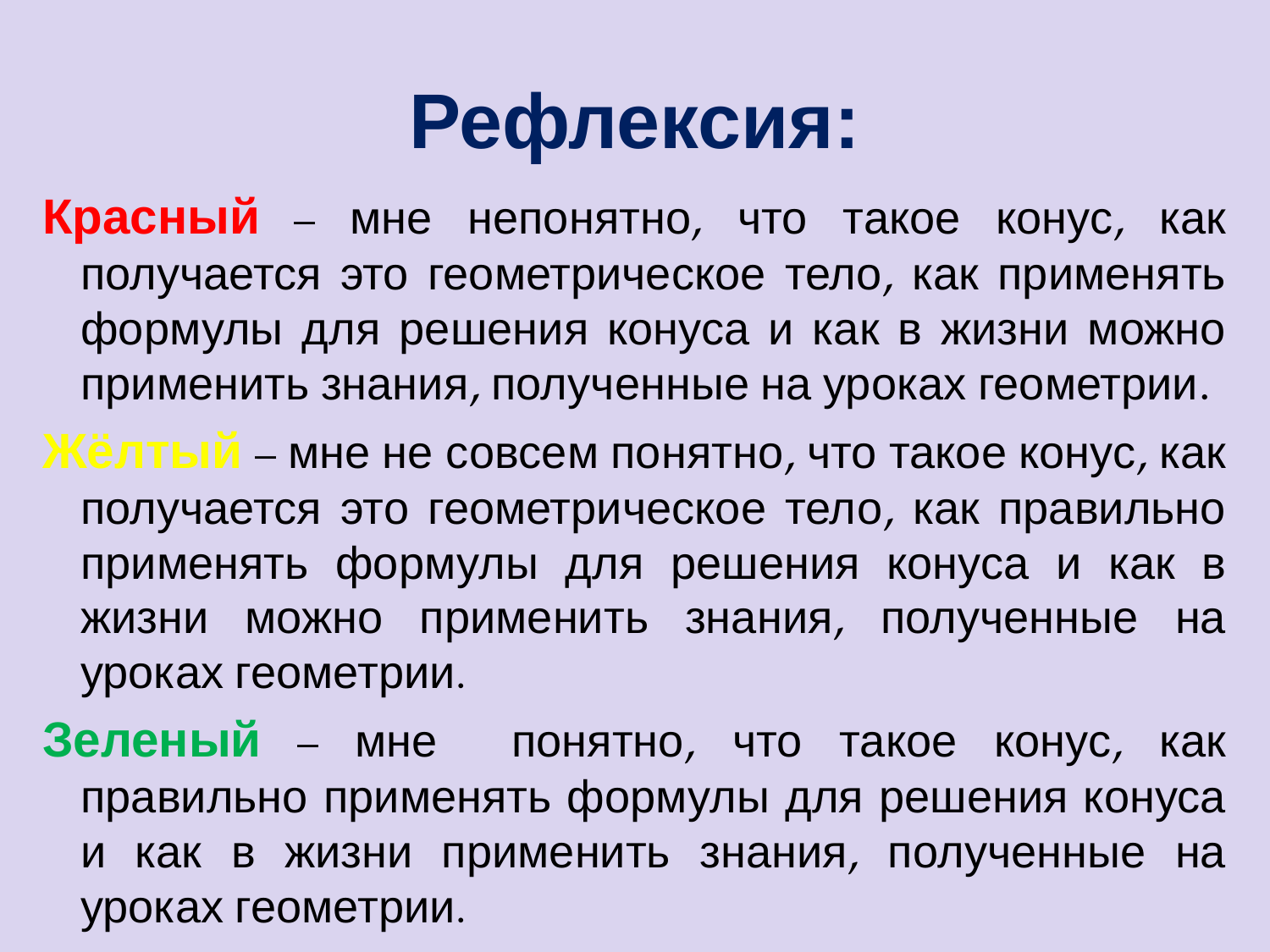

# Рефлексия:
Красный – мне непонятно, что такое конус, как получается это геометрическое тело, как применять формулы для решения конуса и как в жизни можно применить знания, полученные на уроках геометрии.
Жёлтый – мне не совсем понятно, что такое конус, как получается это геометрическое тело, как правильно применять формулы для решения конуса и как в жизни можно применить знания, полученные на уроках геометрии.
Зеленый – мне  понятно, что такое конус, как правильно применять формулы для решения конуса и как в жизни применить знания, полученные на уроках геометрии.